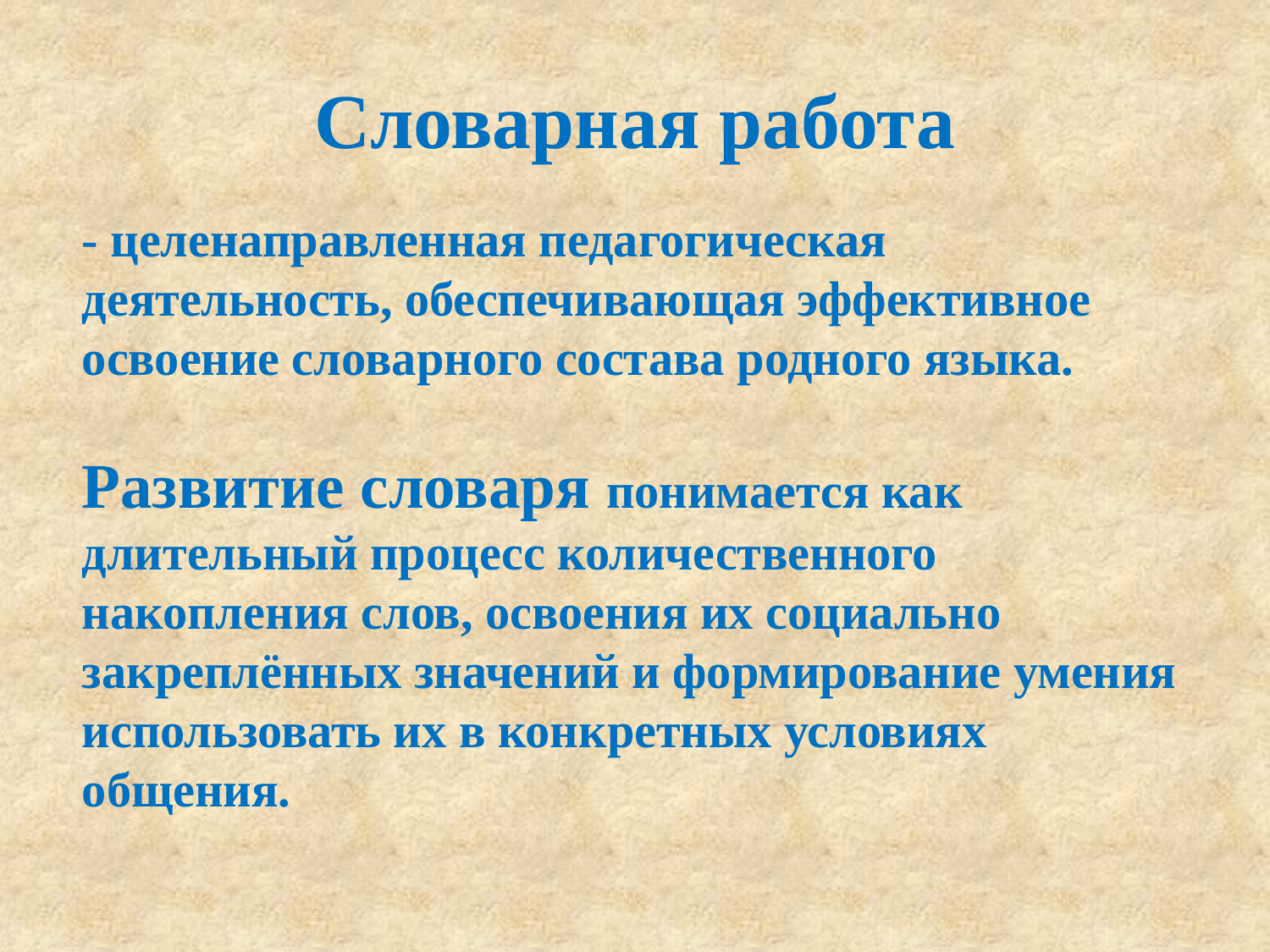

# Словарная работа
- целенаправленная педагогическая деятельность, обеспечивающая эффективное освоение словарного состава родного языка.

Развитие словаря понимается как длительный процесс количественного накопления слов, освоения их социально закреплённых значений и формирование умения использовать их в конкретных условиях общения.